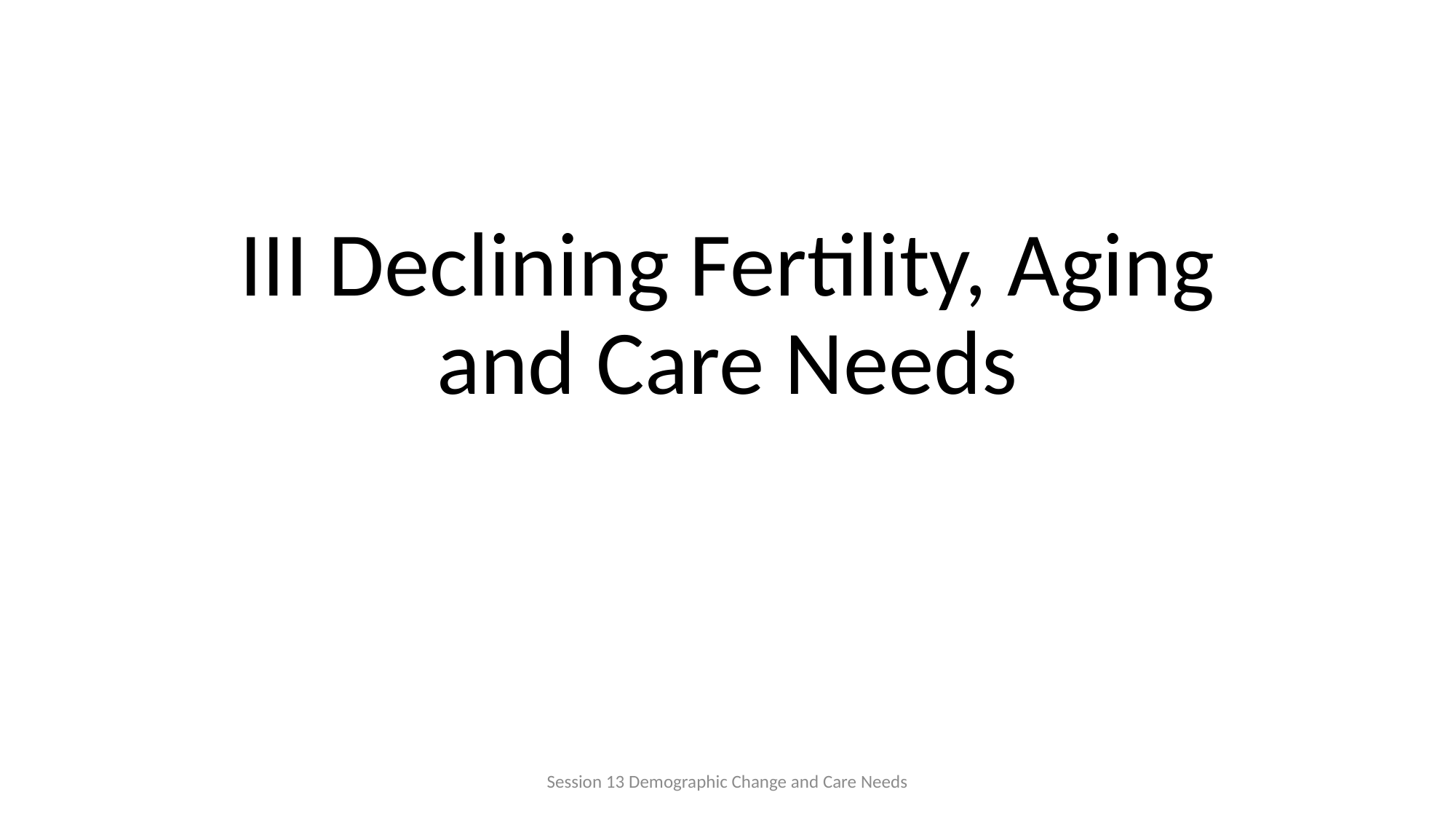

# III Declining Fertility, Aging and Care Needs

Session 13 Demographic Change and Care Needs